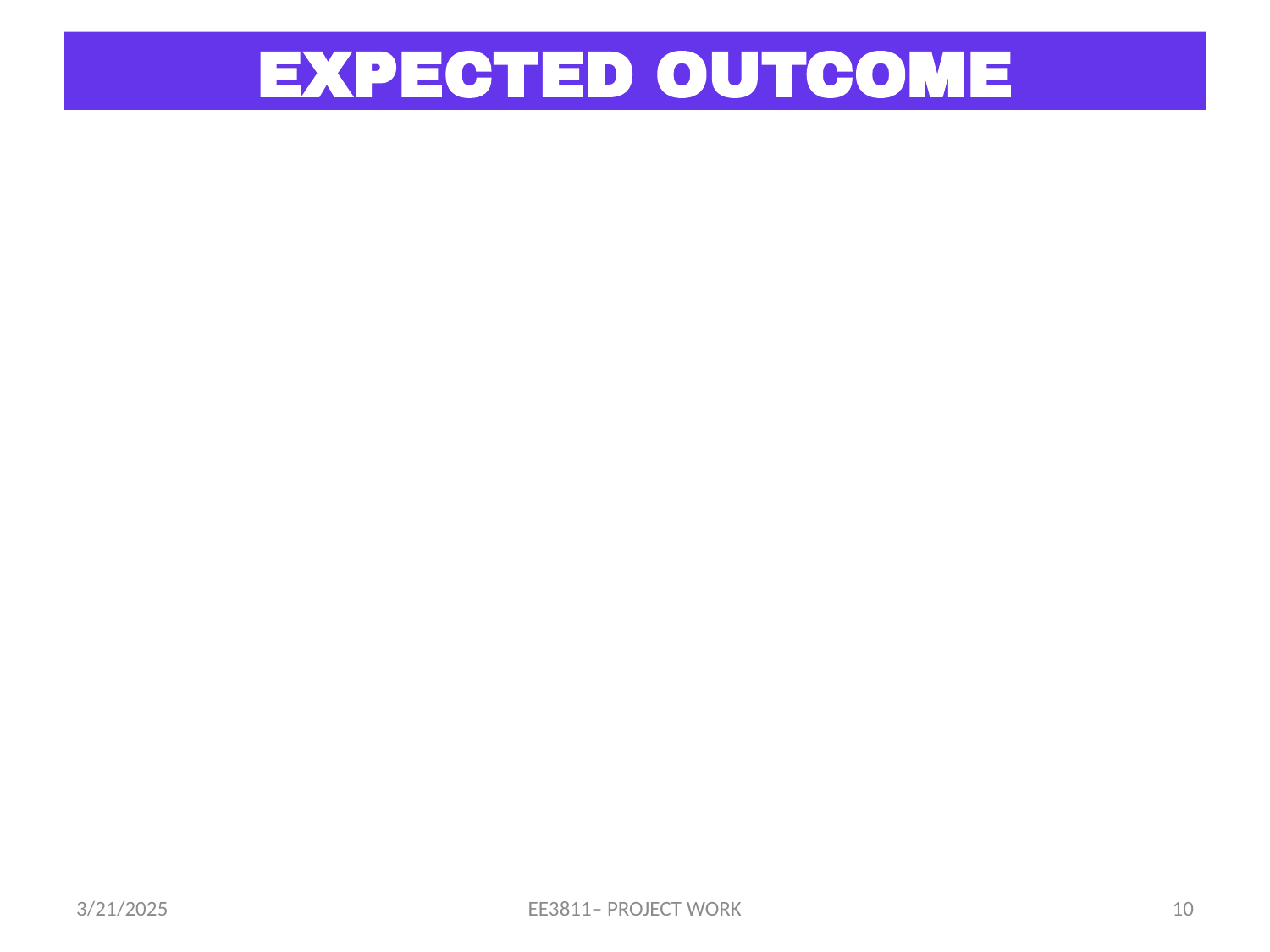

# EXPECTED OUTCOME

3/21/2025
EE3811– PROJECT WORK
10